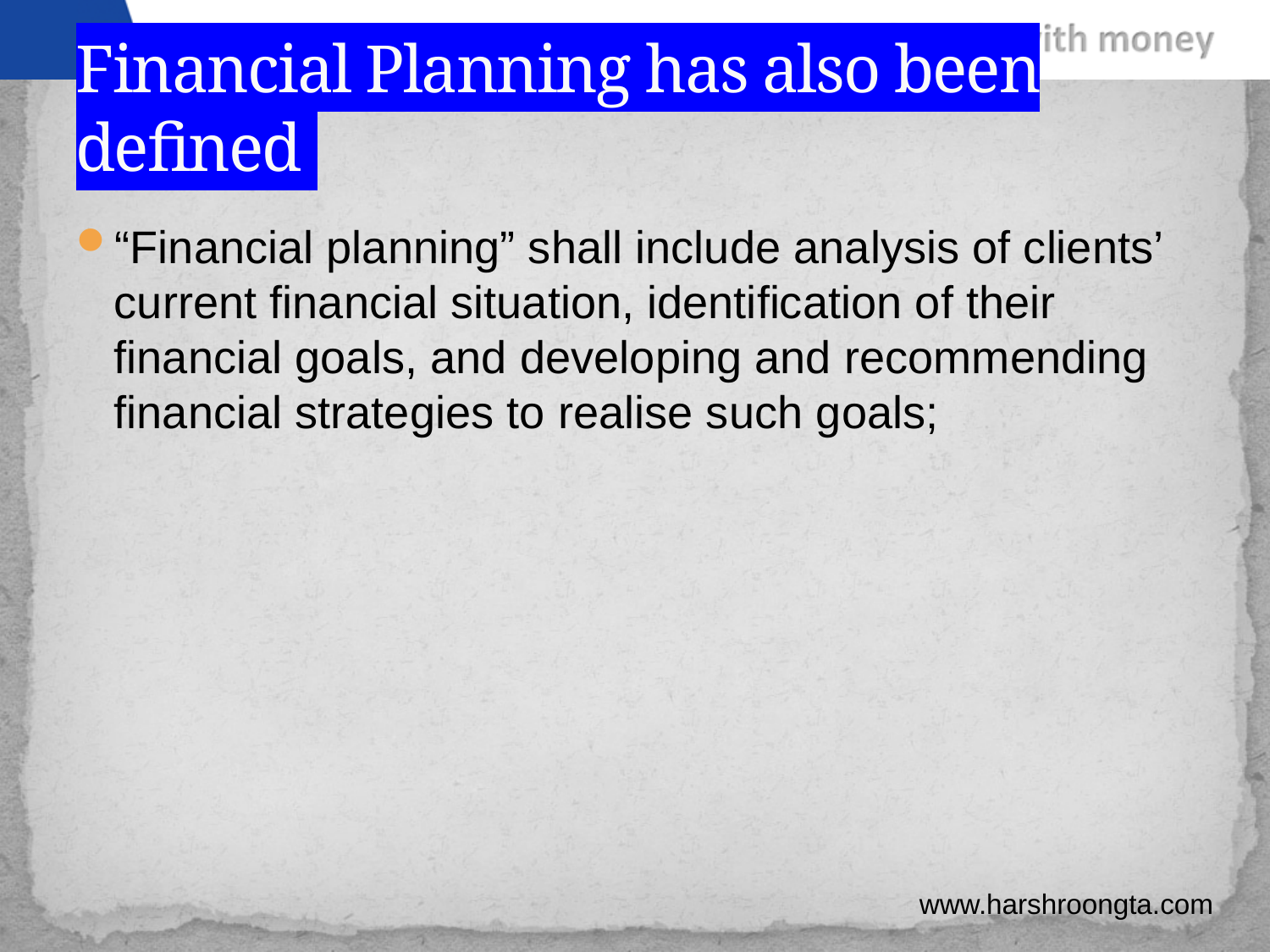

# Financial Planning has also been defined
“Financial planning” shall include analysis of clients’ current financial situation, identification of their financial goals, and developing and recommending financial strategies to realise such goals;